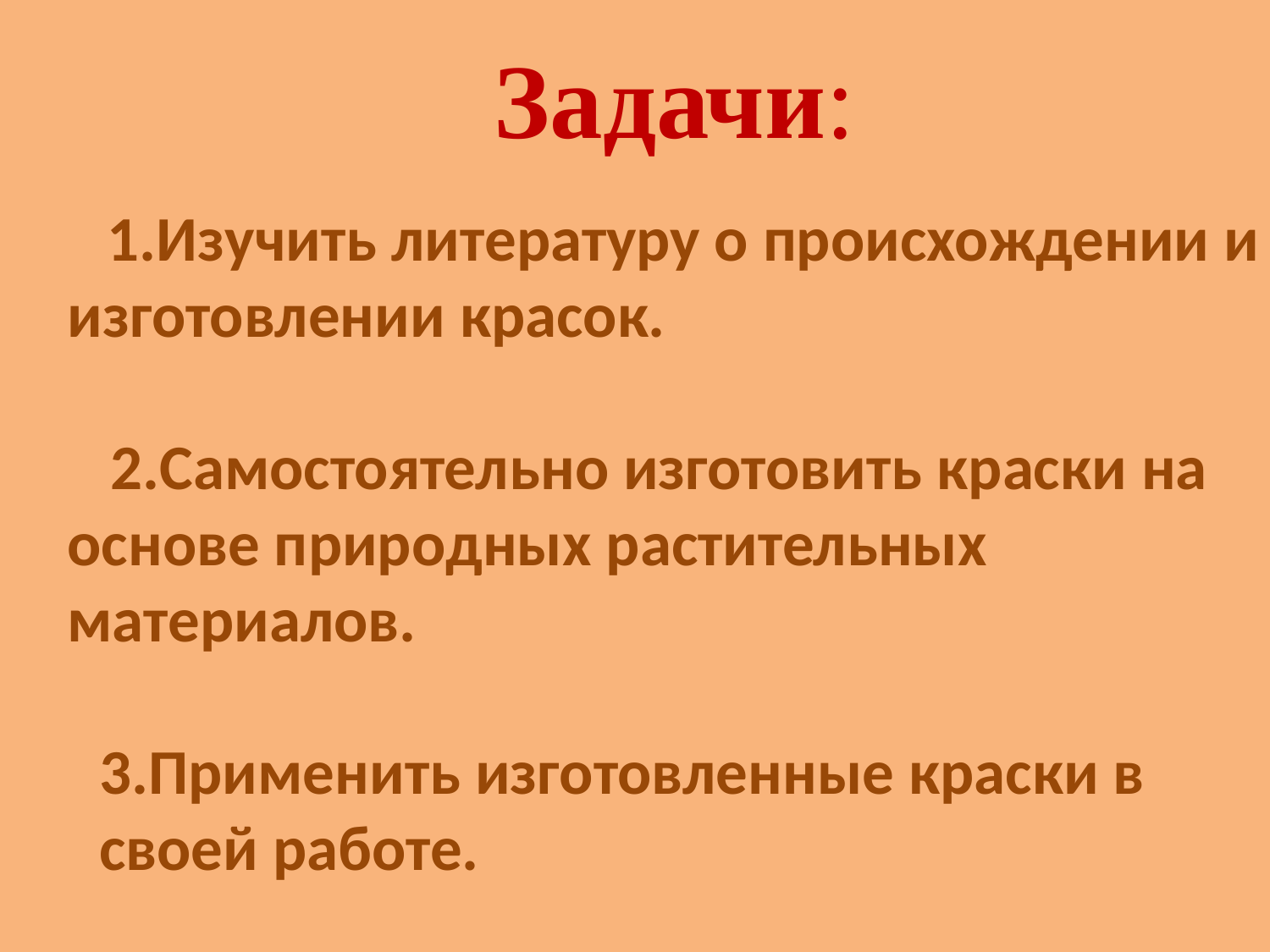

Задачи:

   1.Изучить литературу о происхождении и изготовлении красок.

   2.Самостоятельно изготовить краски на основе природных растительных материалов.

3.Применить изготовленные краски в своей работе.